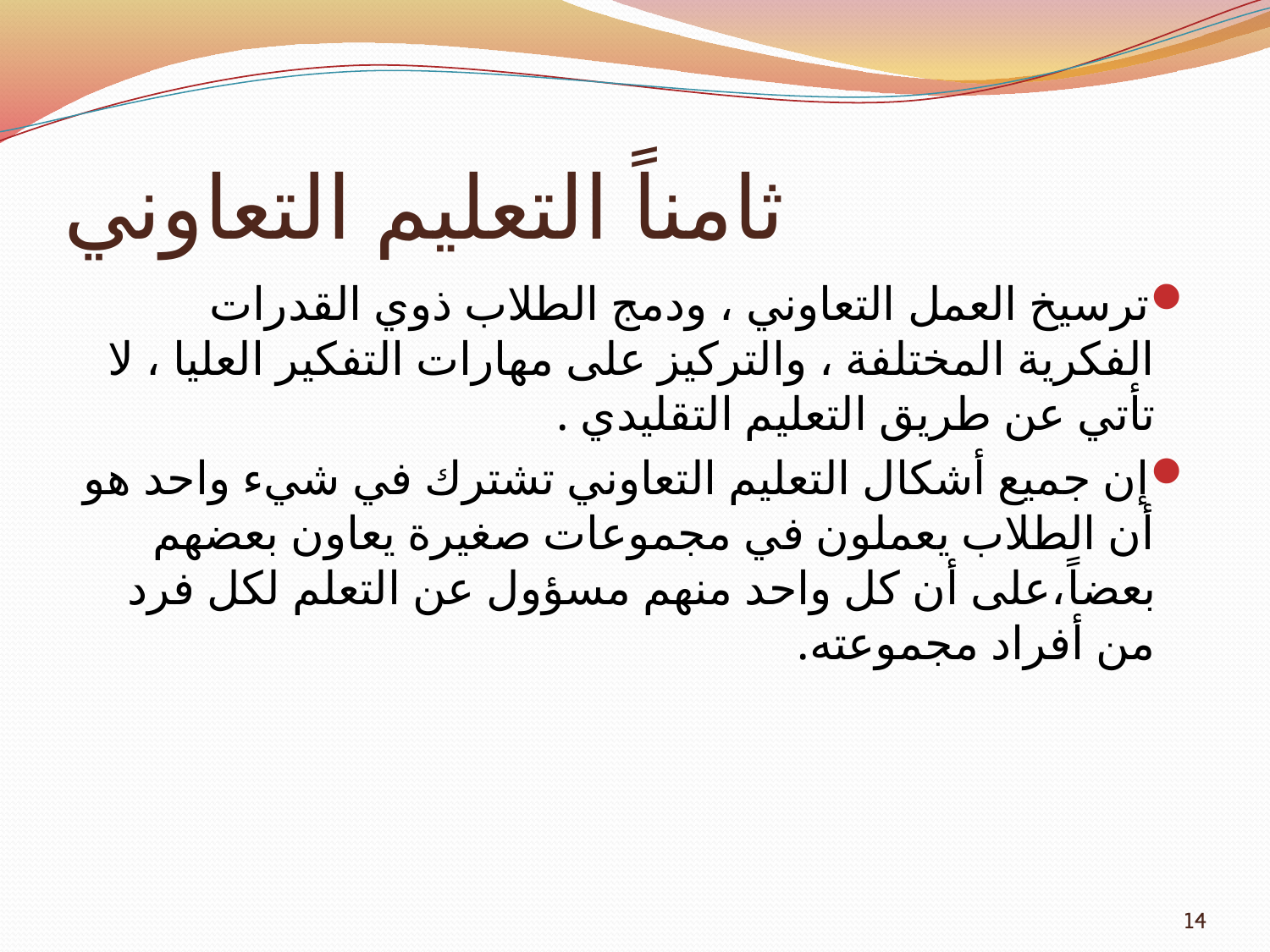

# ثامناً التعليم التعاوني
ترسيخ العمل التعاوني ، ودمج الطلاب ذوي القدرات الفكرية المختلفة ، والتركيز على مهارات التفكير العليا ، لا تأتي عن طريق التعليم التقليدي .
إن جميع أشكال التعليم التعاوني تشترك في شيء واحد هو أن الطلاب يعملون في مجموعات صغيرة يعاون بعضهم بعضاً،على أن كل واحد منهم مسؤول عن التعلم لكل فرد من أفراد مجموعته.
14